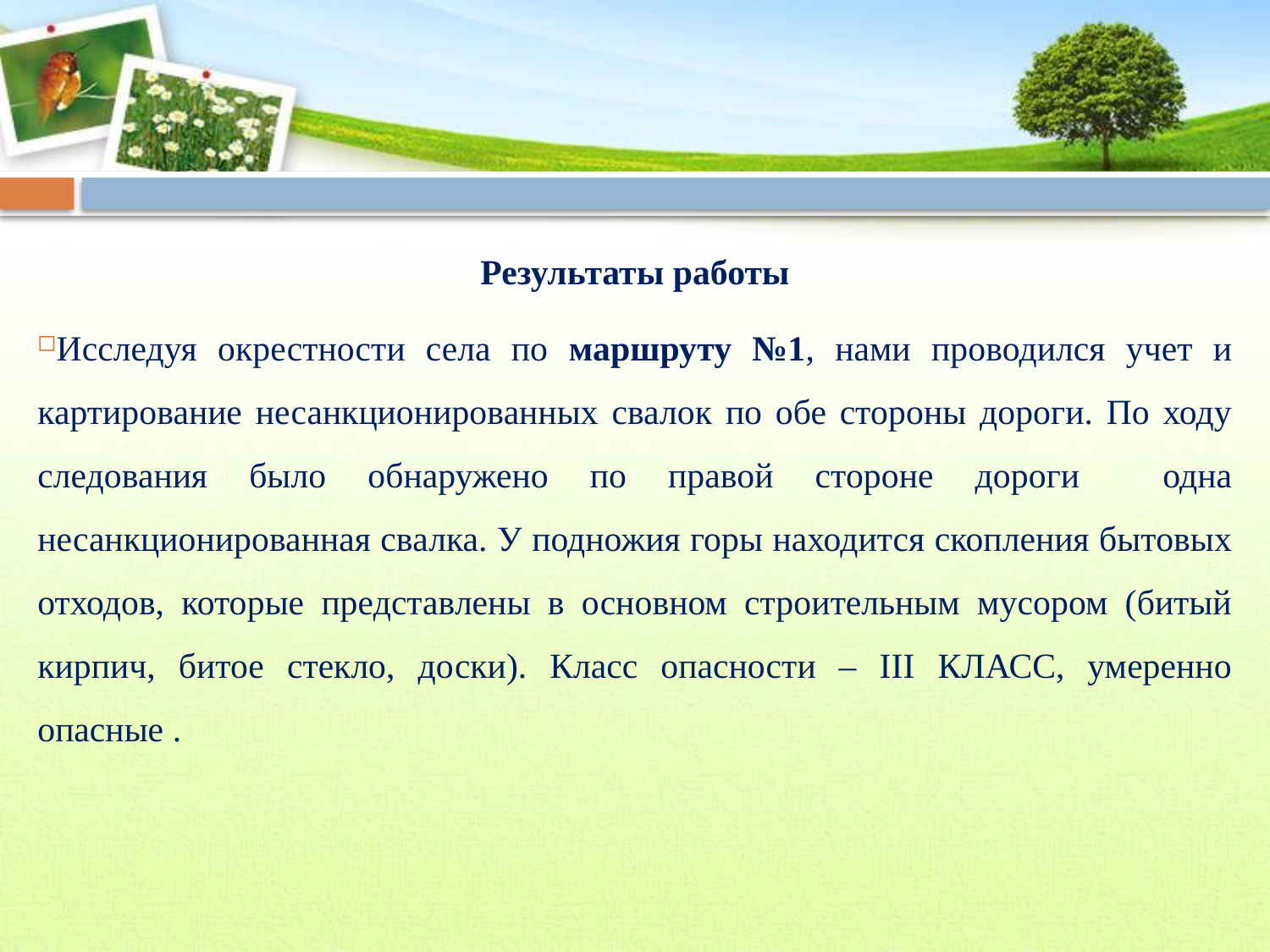

#
Результаты работы
Исследуя окрестности села по маршруту №1, нами проводился учет и картирование несанкционированных свалок по обе стороны дороги. По ходу следования было обнаружено по правой стороне дороги  одна несанкционированная свалка. У подножия горы находится скопления бытовых отходов, которые представлены в основном строительным мусором (битый кирпич, битое стекло, доски). Класс опасности – III КЛАСС, умеренно опасные .